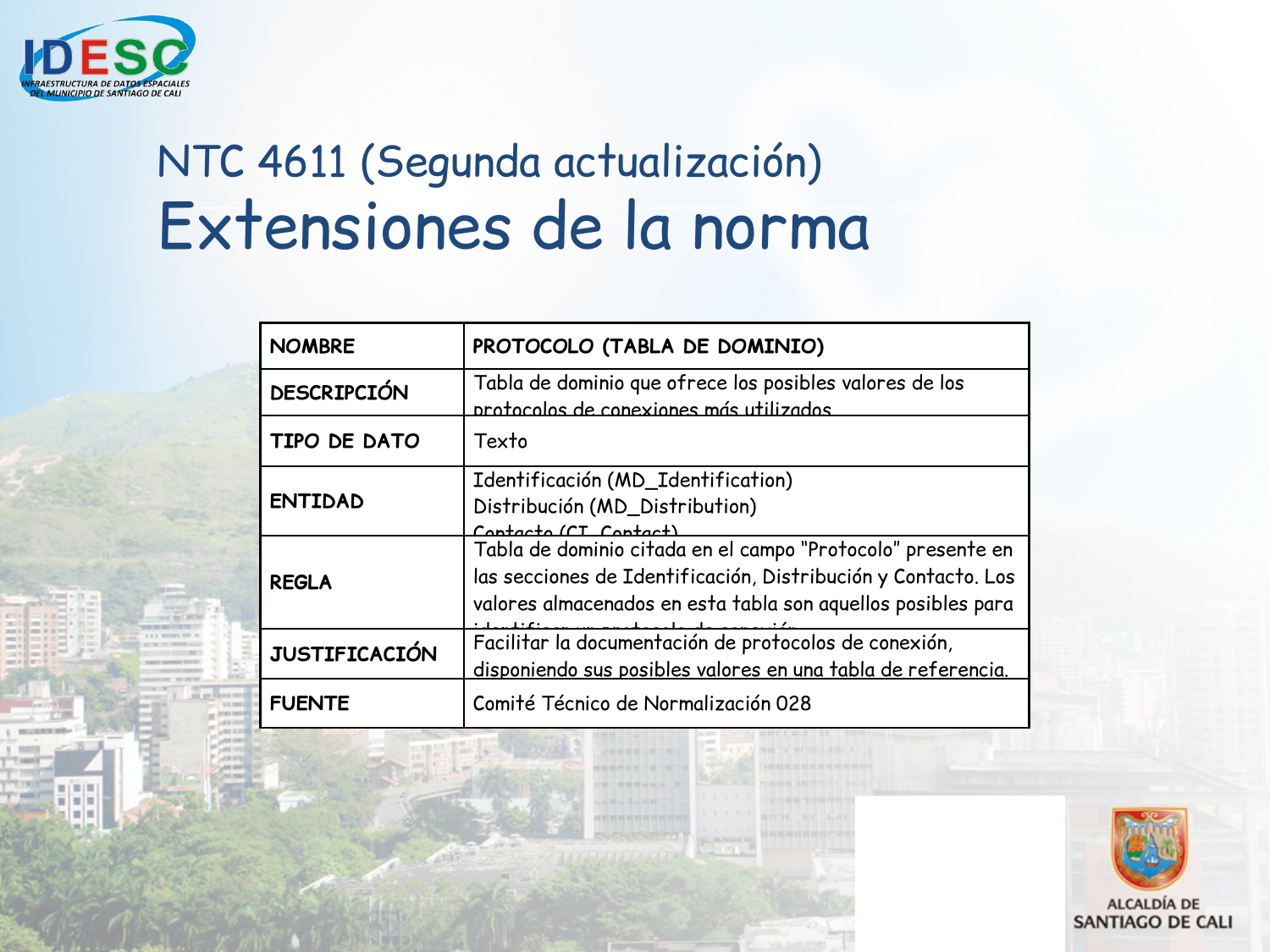

NTC 4611 (Segunda actualización)
Extensiones de la norma
| NOMBRE | PROTOCOLO (TABLA DE DOMINIO) |
| --- | --- |
| DESCRIPCIÓN | Tabla de dominio que ofrece los posibles valores de los protocolos de conexiones más utilizados. |
| TIPO DE DATO | Texto |
| ENTIDAD | Identificación (MD\_Identification) Distribución (MD\_Distribution) Contacto (CI\_Contact) |
| REGLA | Tabla de dominio citada en el campo “Protocolo” presente en las secciones de Identificación, Distribución y Contacto. Los valores almacenados en esta tabla son aquellos posibles para identificar un protocolo de conexión |
| JUSTIFICACIÓN | Facilitar la documentación de protocolos de conexión, disponiendo sus posibles valores en una tabla de referencia. |
| FUENTE | Comité Técnico de Normalización 028 |